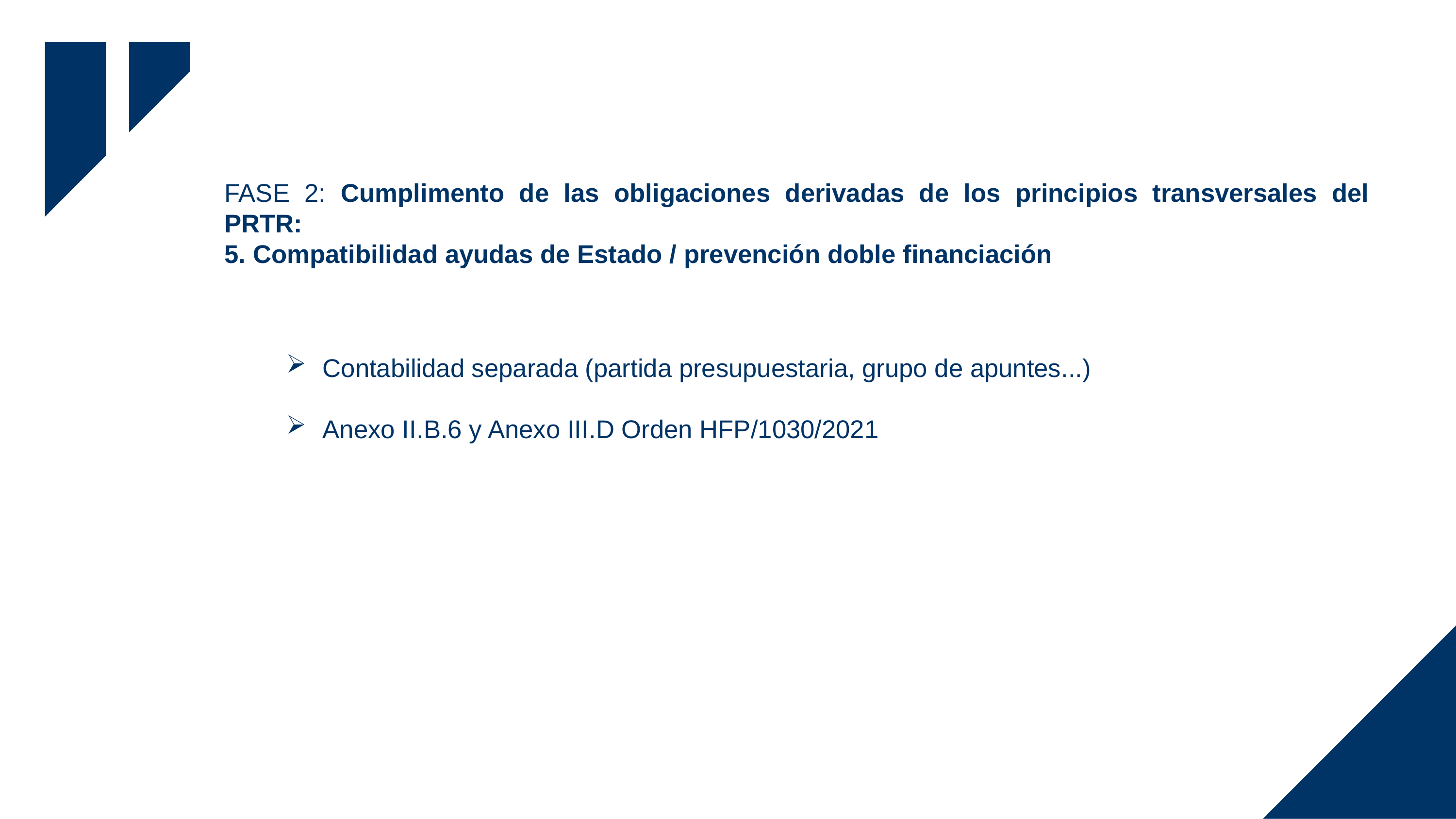

FASE 2: Cumplimento de las obligaciones derivadas de los principios transversales del PRTR:
5. Compatibilidad ayudas de Estado / prevención doble financiación

Contabilidad separada (partida presupuestaria, grupo de apuntes...)

Anexo II.B.6 y Anexo III.D Orden HFP/1030/2021